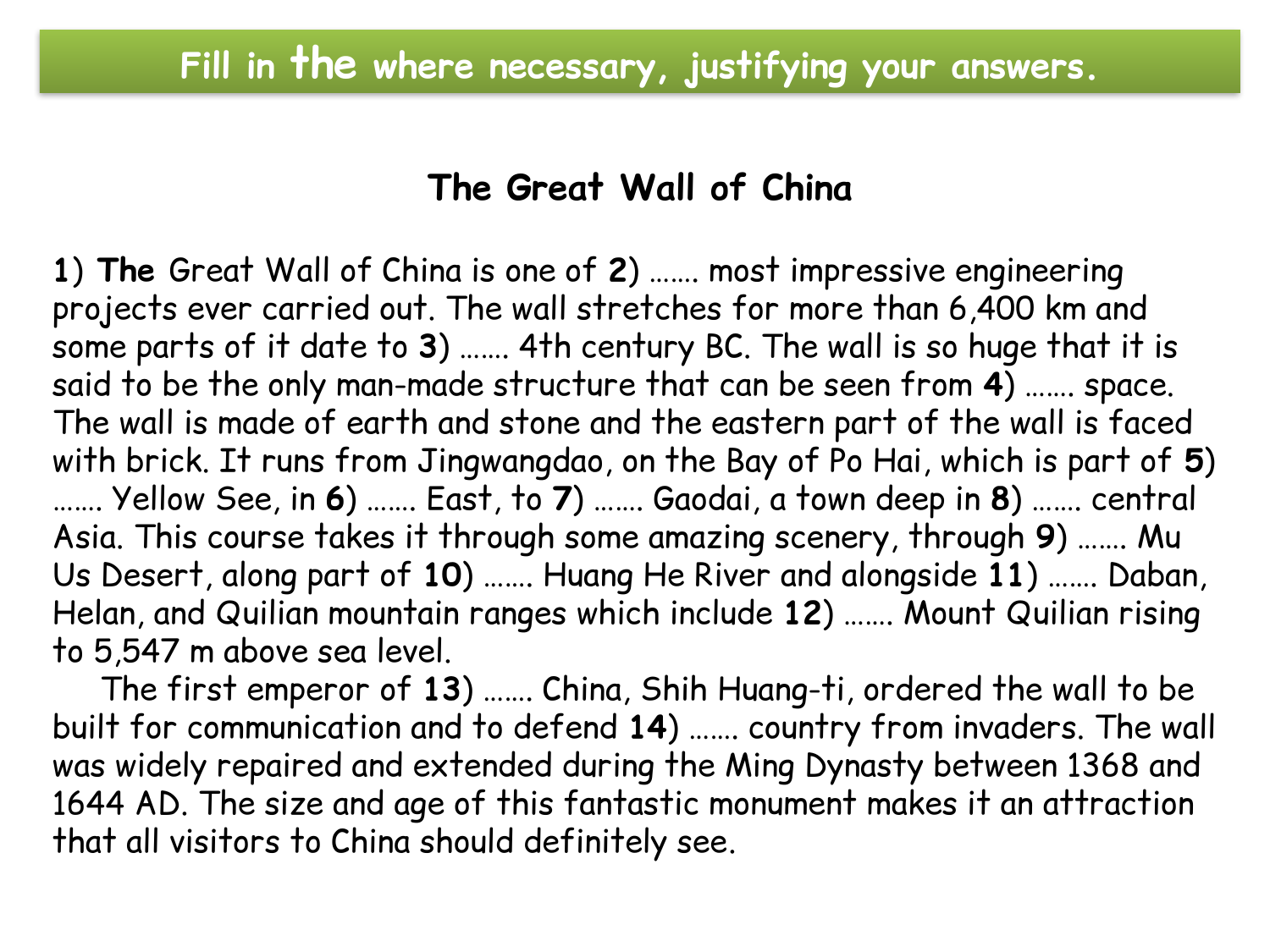

Fill in the where necessary, justifying your answers.
The Great Wall of China

1) The Great Wall of China is one of 2) ……. most impressive engineering projects ever carried out. The wall stretches for more than 6,400 km and some parts of it date to 3) ……. 4th century BC. The wall is so huge that it is said to be the only man-made structure that can be seen from 4) ……. space. The wall is made of earth and stone and the eastern part of the wall is faced with brick. It runs from Jingwangdao, on the Bay of Po Hai, which is part of 5) ……. Yellow See, in 6) ……. East, to 7) ……. Gaodai, a town deep in 8) ……. central Asia. This course takes it through some amazing scenery, through 9) ……. Mu Us Desert, along part of 10) ……. Huang He River and alongside 11) ……. Daban, Helan, and Quilian mountain ranges which include 12) ……. Mount Quilian rising to 5,547 m above sea level.
     The first emperor of 13) ……. China, Shih Huang-ti, ordered the wall to be built for communication and to defend 14) ……. country from invaders. The wall was widely repaired and extended during the Ming Dynasty between 1368 and 1644 AD. The size and age of this fantastic monument makes it an attraction that all visitors to China should definitely see.